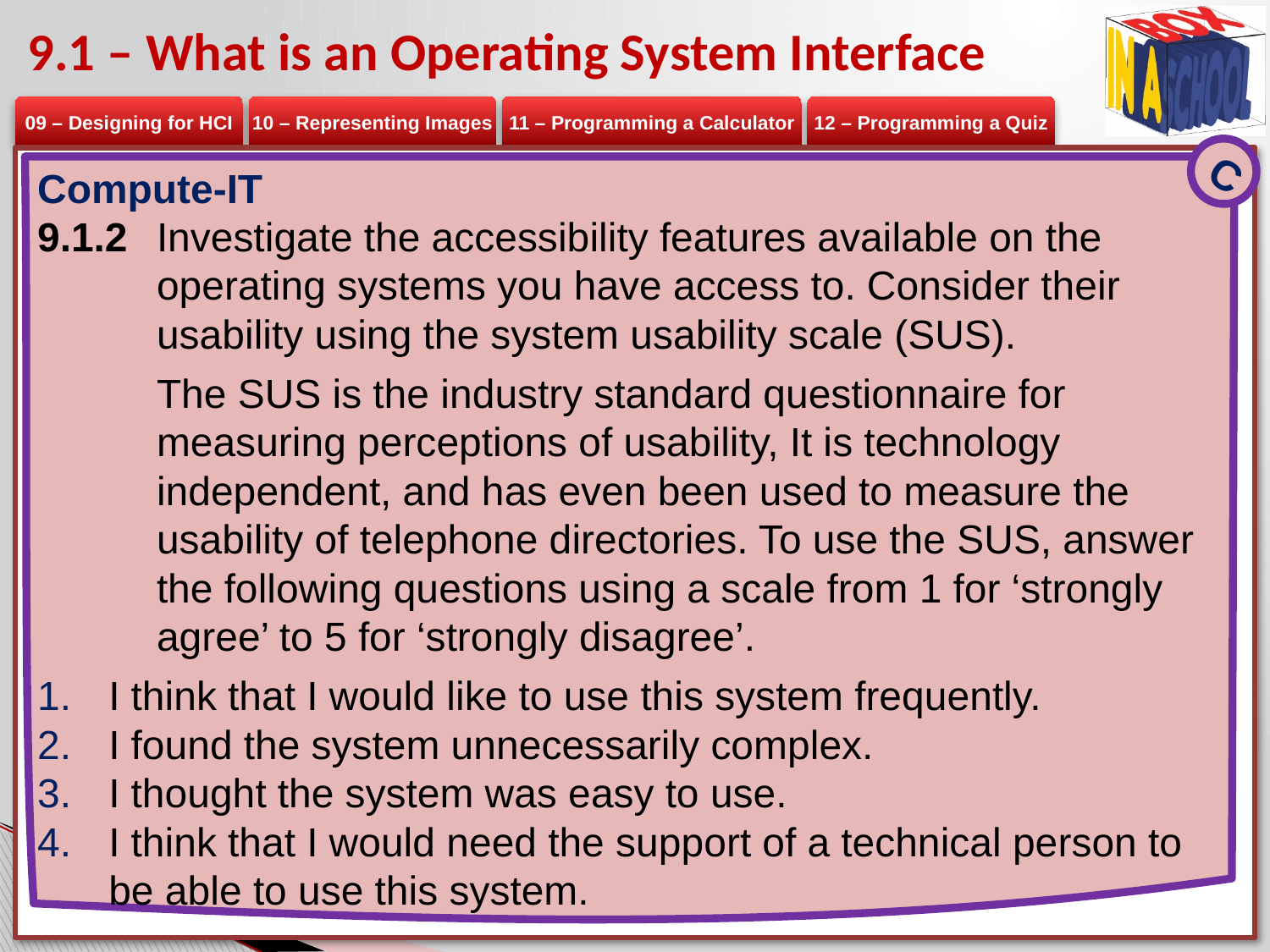

# 9.1 – What is an Operating System Interface
C
Compute-IT
9.1.2 	Investigate the accessibility features available on the operating systems you have access to. Consider their usability using the system usability scale (SUS).
	The SUS is the industry standard questionnaire for measuring perceptions of usability, It is technology independent, and has even been used to measure the usability of telephone directories. To use the SUS, answer the following questions using a scale from 1 for ‘strongly agree’ to 5 for ‘strongly disagree’.
I think that I would like to use this system frequently.
I found the system unnecessarily complex.
I thought the system was easy to use.
I think that I would need the support of a technical person to be able to use this system.